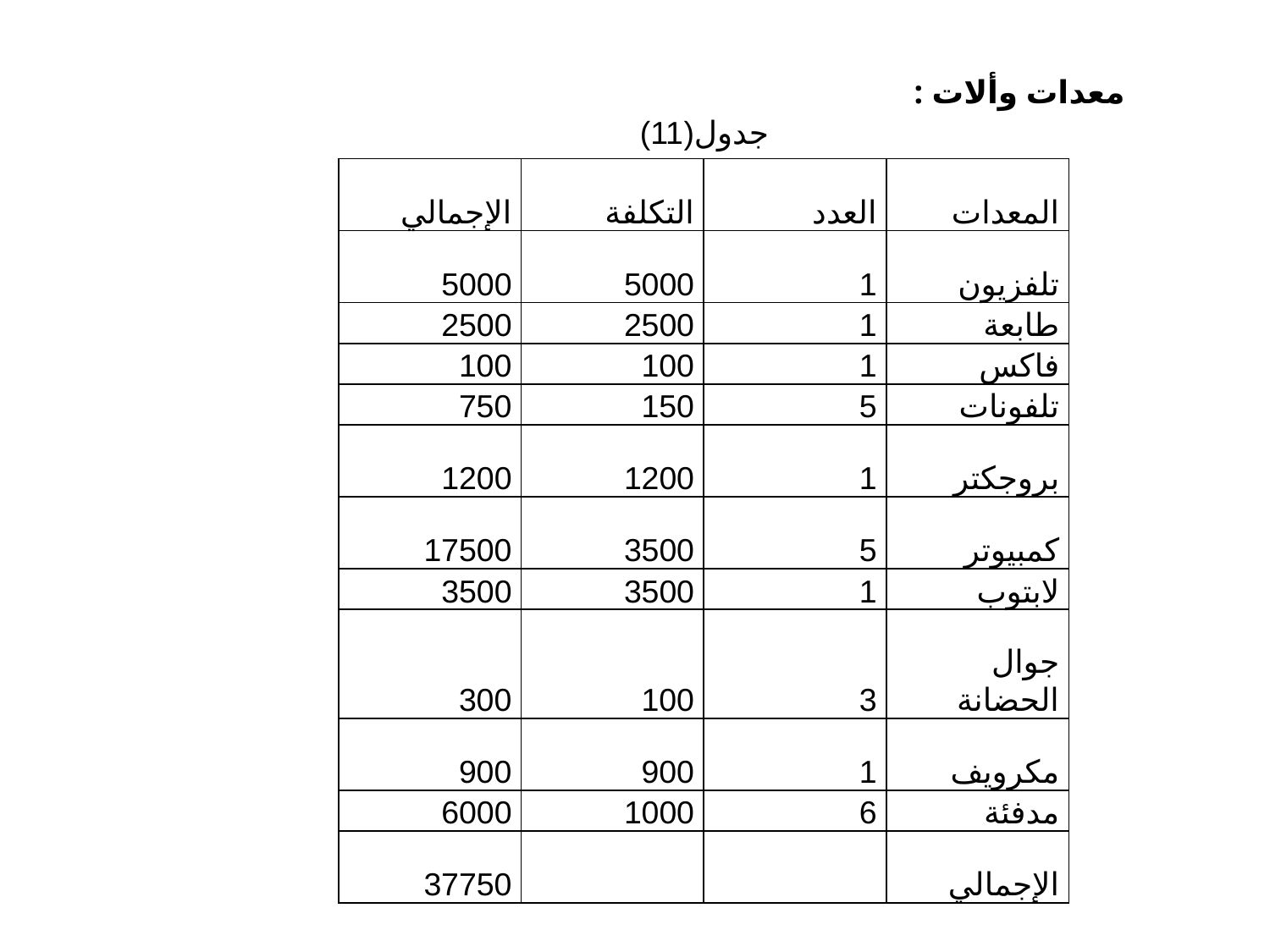

معدات وألات :
جدول(11)
| الإجمالي | التكلفة | العدد | المعدات |
| --- | --- | --- | --- |
| 5000 | 5000 | 1 | تلفزيون |
| 2500 | 2500 | 1 | طابعة |
| 100 | 100 | 1 | فاكس |
| 750 | 150 | 5 | تلفونات |
| 1200 | 1200 | 1 | بروجكتر |
| 17500 | 3500 | 5 | كمبيوتر |
| 3500 | 3500 | 1 | لابتوب |
| 300 | 100 | 3 | جوال الحضانة |
| 900 | 900 | 1 | مكرويف |
| 6000 | 1000 | 6 | مدفئة |
| 37750 |  |  | الإجمالي |